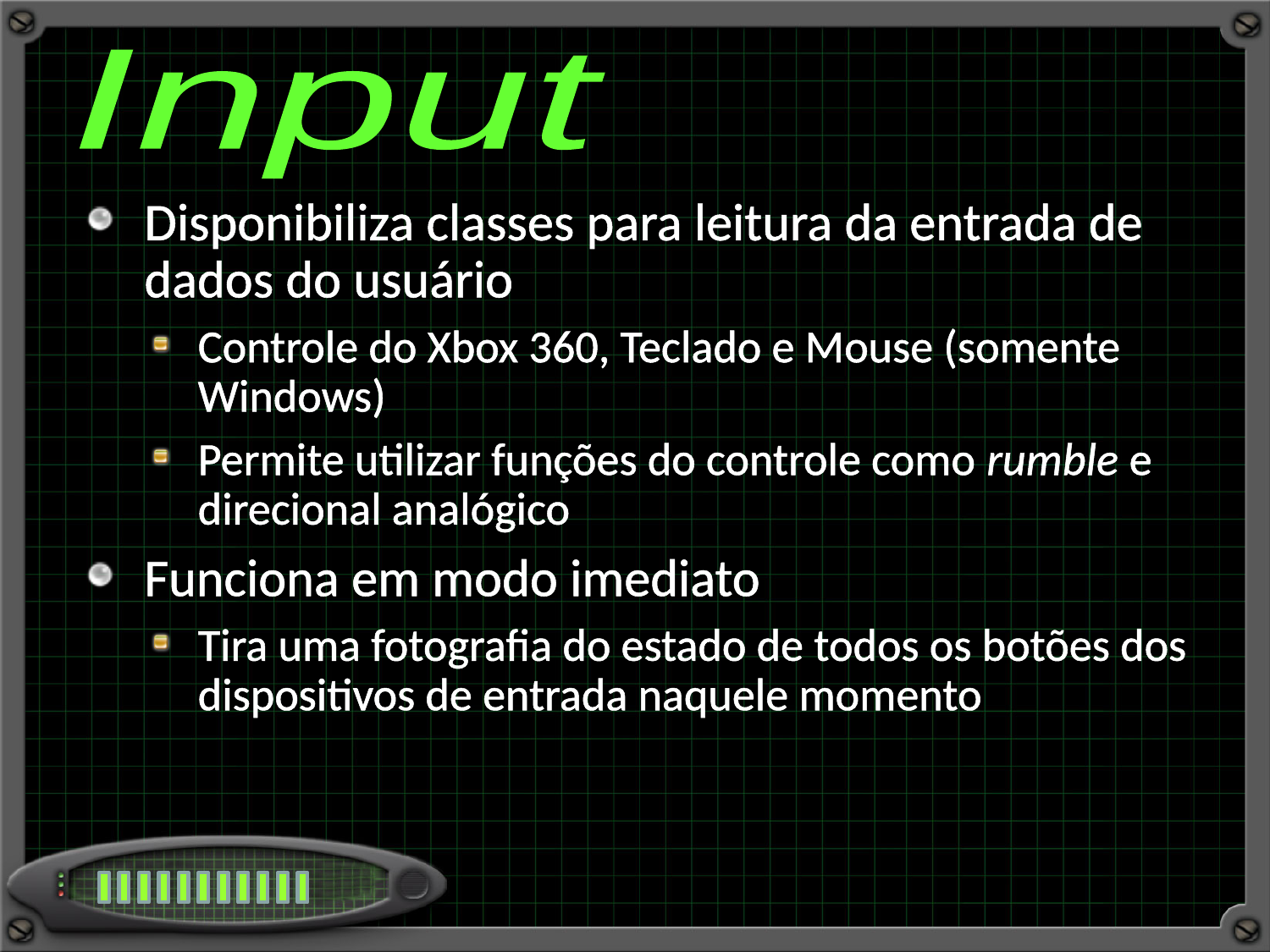

Input
Disponibiliza classes para leitura da entrada de dados do usuário
Controle do Xbox 360, Teclado e Mouse (somente Windows)
Permite utilizar funções do controle como rumble e direcional analógico
Funciona em modo imediato
Tira uma fotografia do estado de todos os botões dos dispositivos de entrada naquele momento